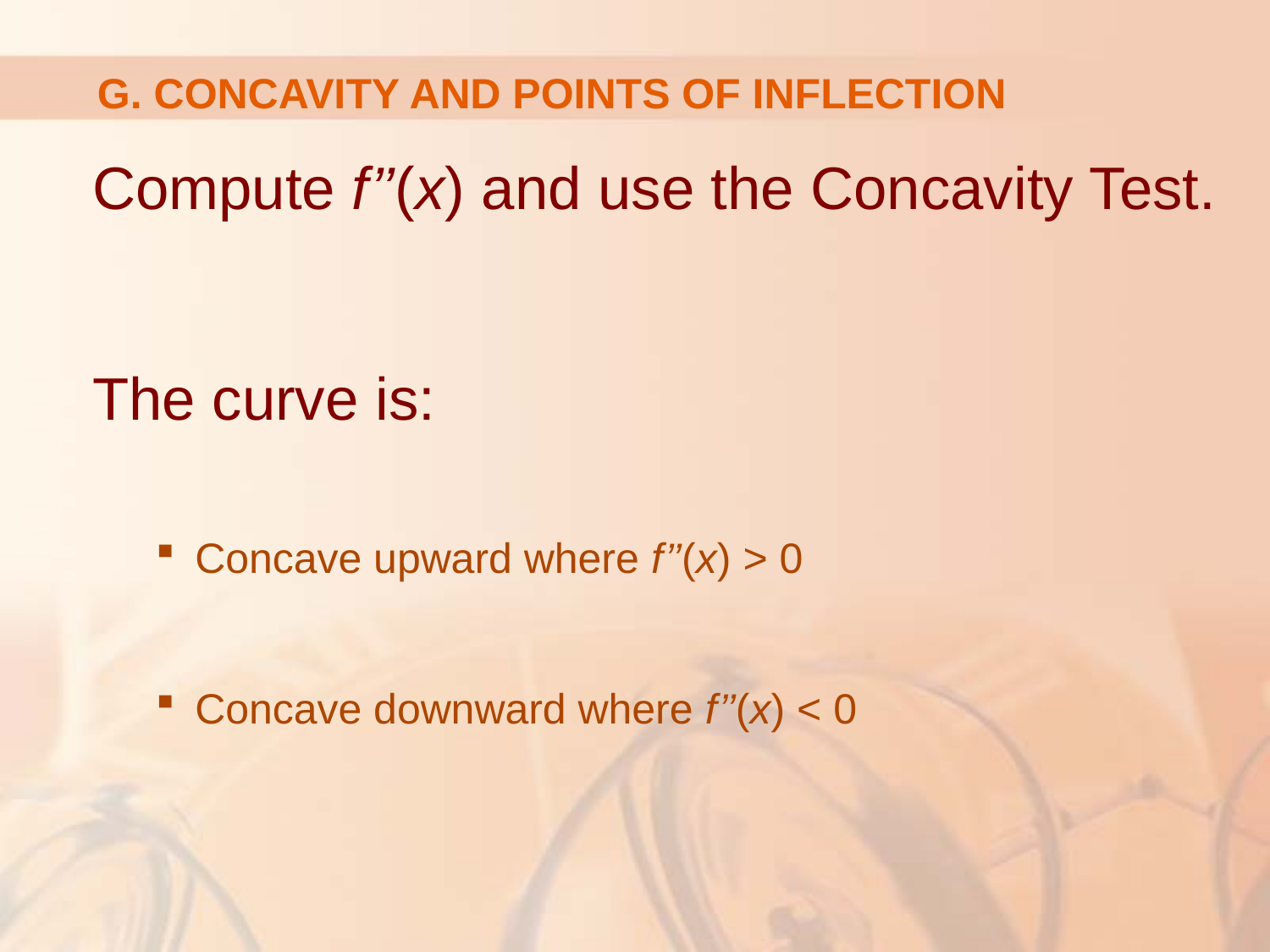

# G. CONCAVITY AND POINTS OF INFLECTION
Compute f’’(x) and use the Concavity Test.

The curve is:

Concave upward where f’’(x) > 0

Concave downward where f’’(x) < 0